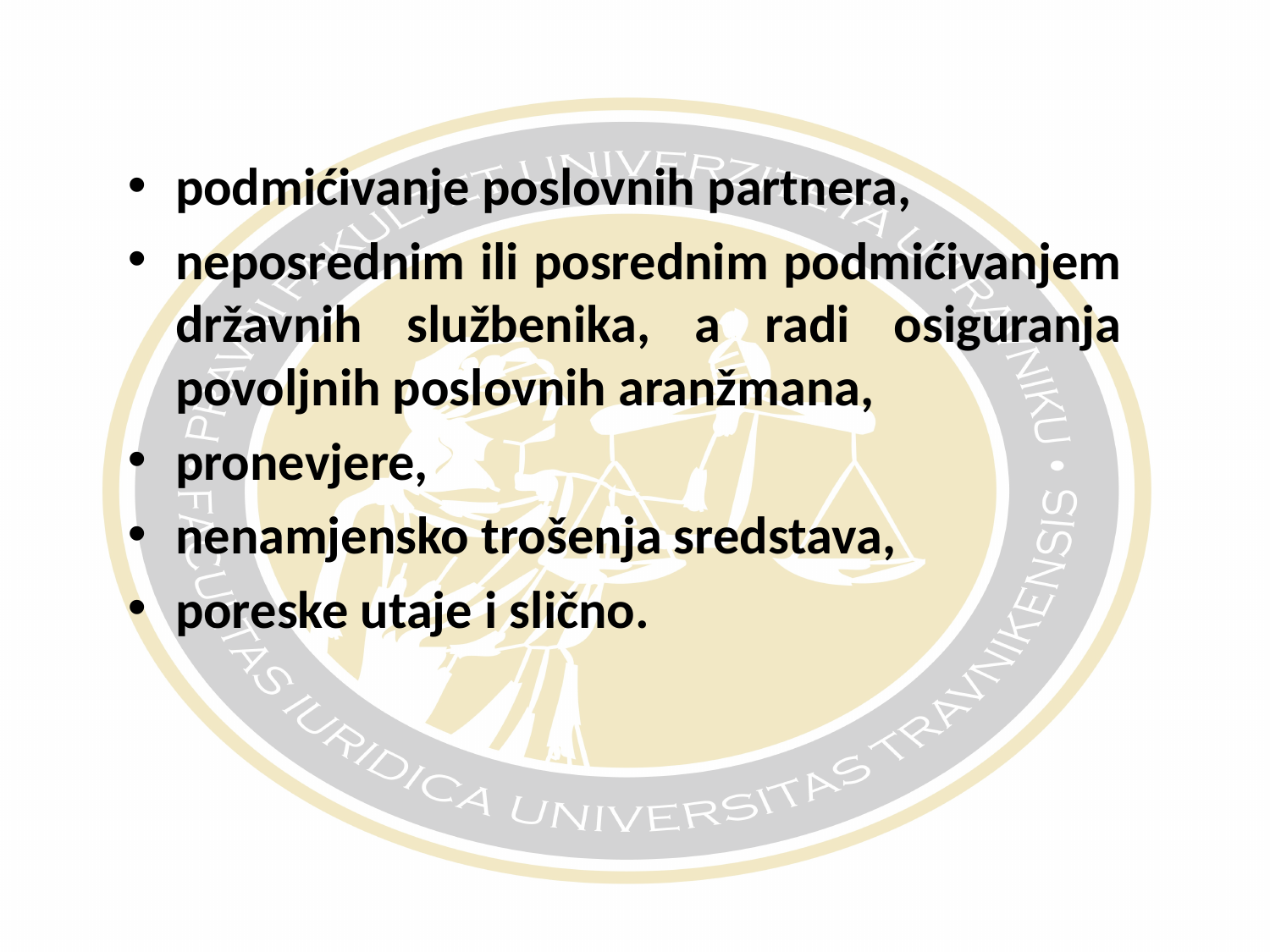

#
podmićivanje poslovnih partnera,
neposrednim ili posrednim podmićivanjem državnih službenika, a radi osiguranja povoljnih poslovnih aranžmana,
pronevjere,
nenamjensko trošenja sredstava,
poreske utaje i slično.